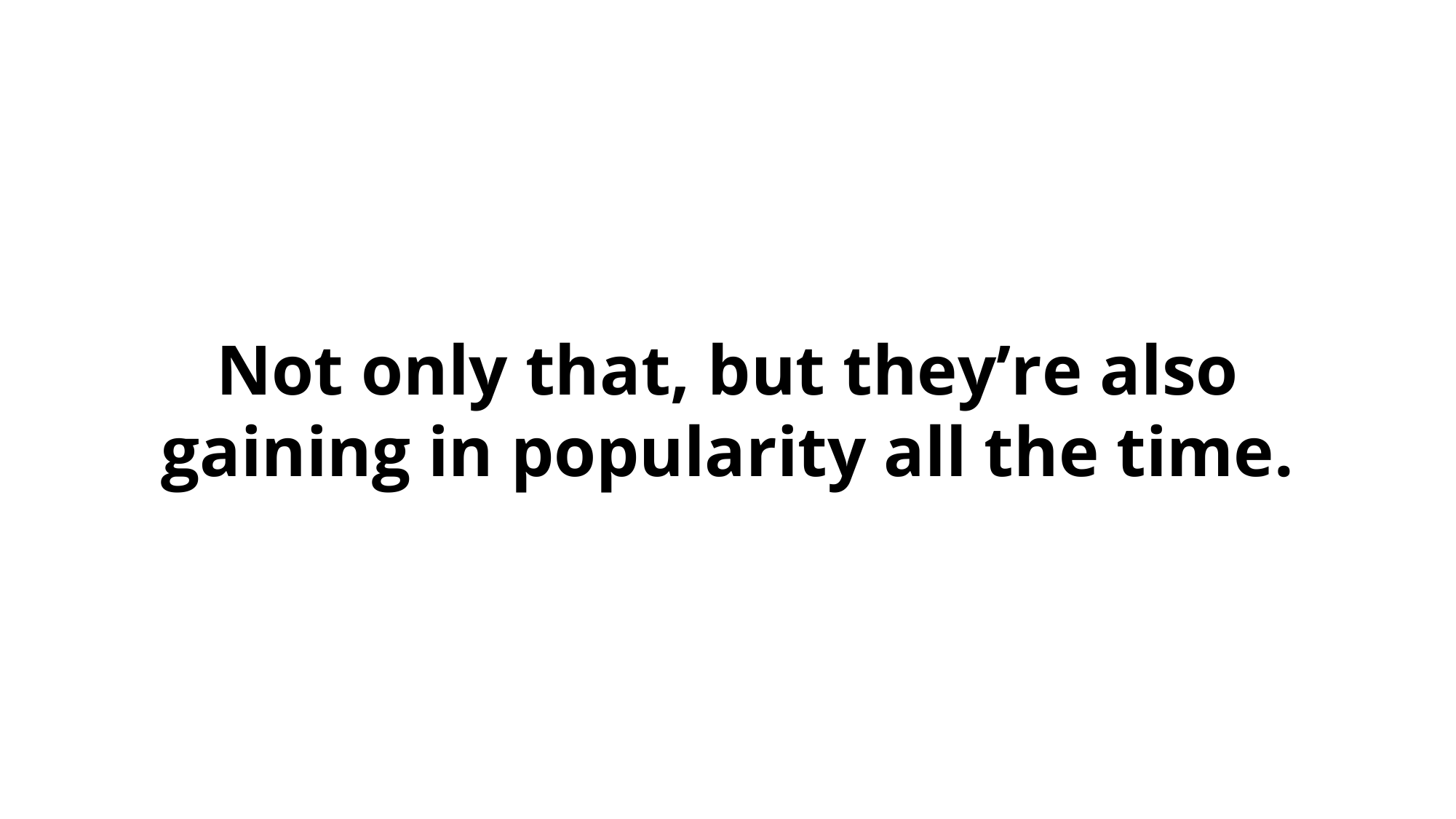

Not only that, but they’re also gaining in popularity all the time.